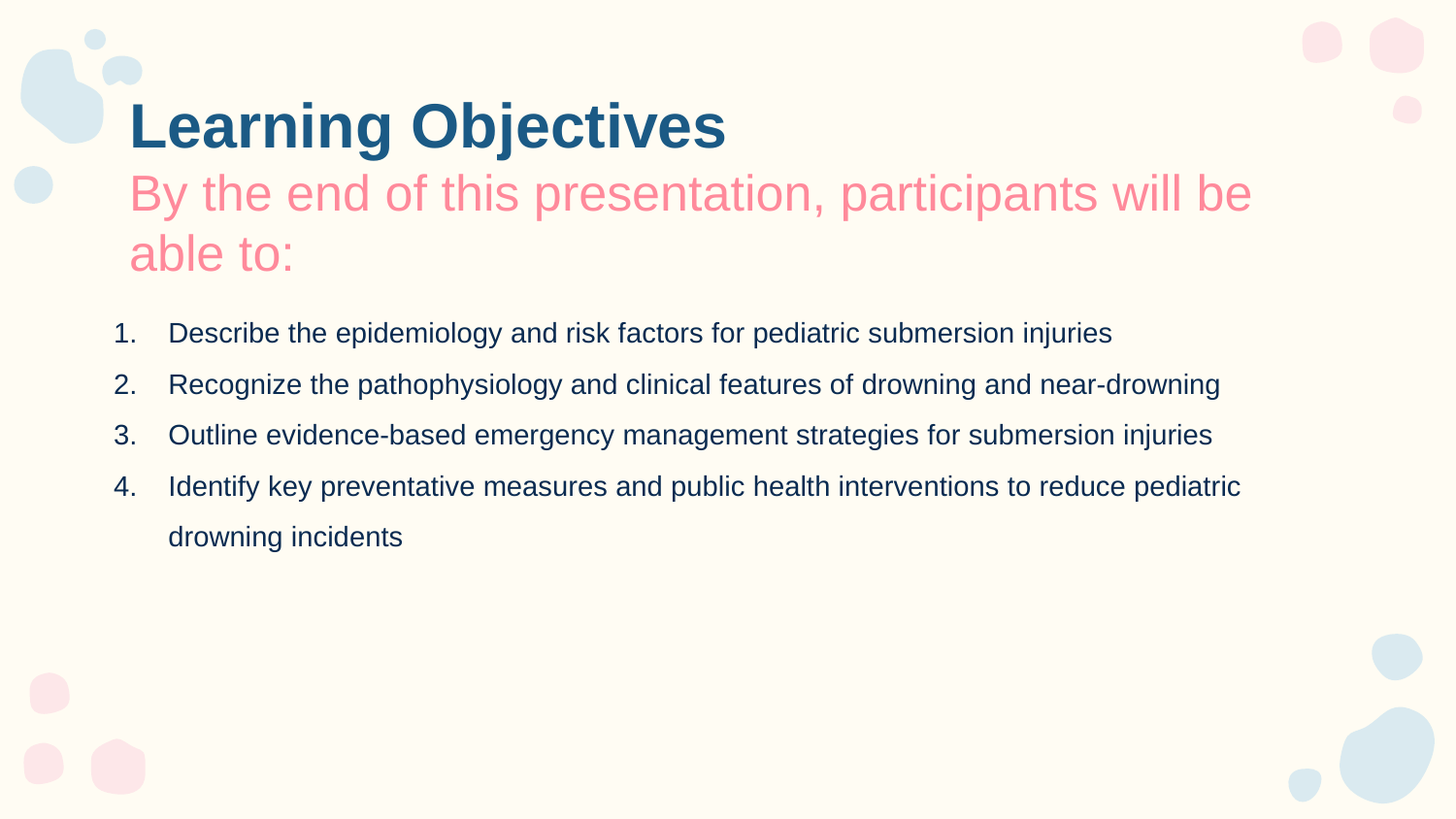

# Learning Objectives
By the end of this presentation, participants will be able to:
Describe the epidemiology and risk factors for pediatric submersion injuries
Recognize the pathophysiology and clinical features of drowning and near-drowning
Outline evidence-based emergency management strategies for submersion injuries
Identify key preventative measures and public health interventions to reduce pediatric drowning incidents